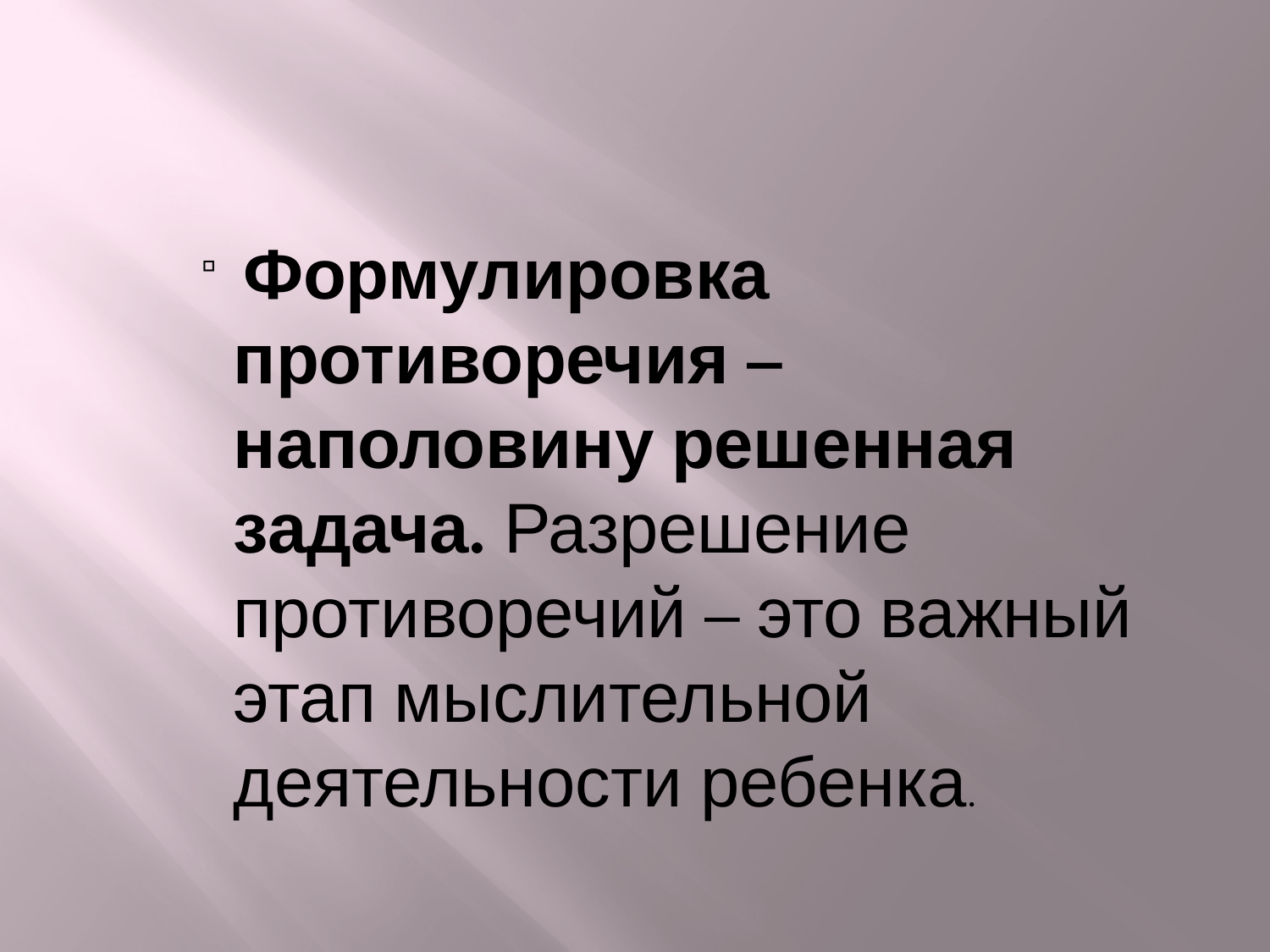

#
 Формулировка противоречия – наполовину решенная задача. Разрешение противоречий – это важный этап мыслительной деятельности ребенка.